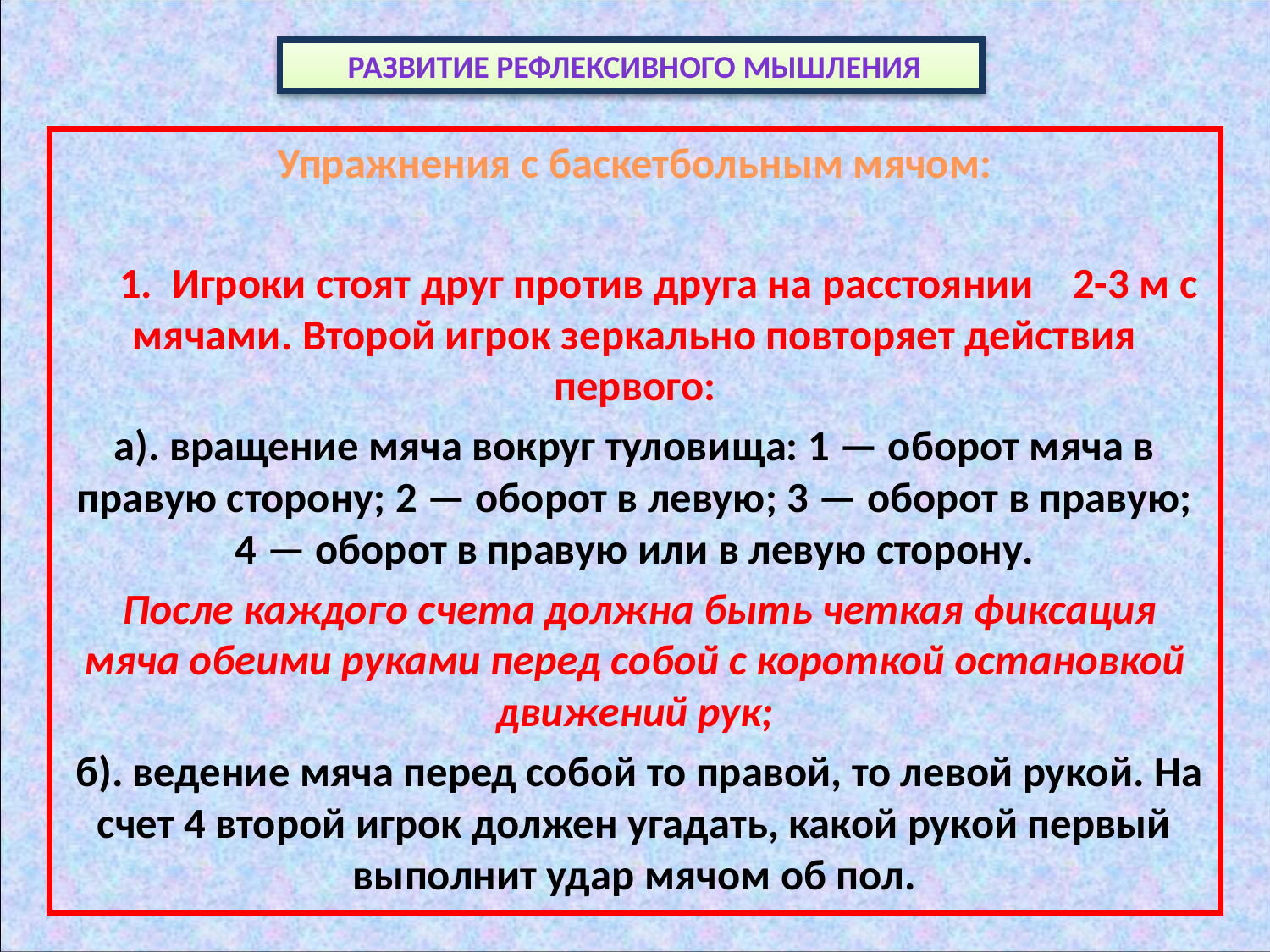

# развитие рефлексивного мышления
Упражнения с баскетбольным мячом:

     1.  Игроки стоят друг против друга на расстоянии    2-3 м с мячами. Второй игрок зеркально повторяет действия первого:
а). вращение мяча вокруг туловища: 1 — оборот мяча в правую сторону; 2 — оборот в левую; 3 — оборот в правую; 4 — оборот в правую или в левую сторону.
 После каждого счета должна быть четкая фиксация мяча обеими руками перед собой с короткой остановкой движений рук;
 б). ведение мяча перед собой то правой, то левой рукой. На счет 4 второй игрок должен угадать, какой рукой первый выполнит удар мячом об пол.